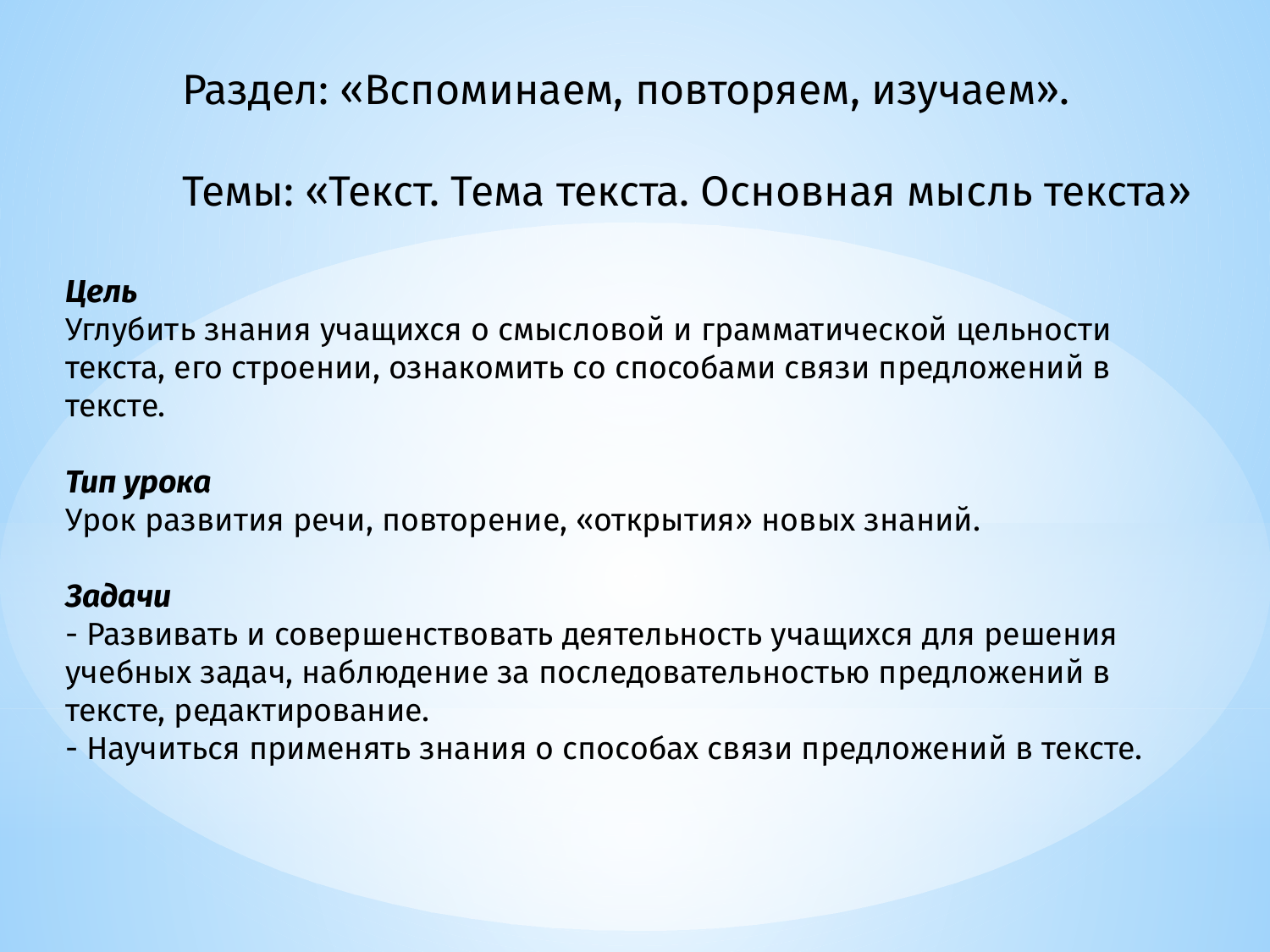

Раздел: «Вспоминаем, повторяем, изучаем».

Темы: «Текст. Тема текста. Основная мысль текста»

Цель
Углубить знания учащихся о смысловой и грамматической цельности текста, его строении, ознакомить со способами связи предложений в тексте.

Тип урока
Урок развития речи, повторение, «открытия» новых знаний.

Задачи
- Развивать и совершенствовать деятельность учащихся для решения учебных задач, наблюдение за последовательностью предложений в тексте, редактирование.
- Научиться применять знания о способах связи предложений в тексте.